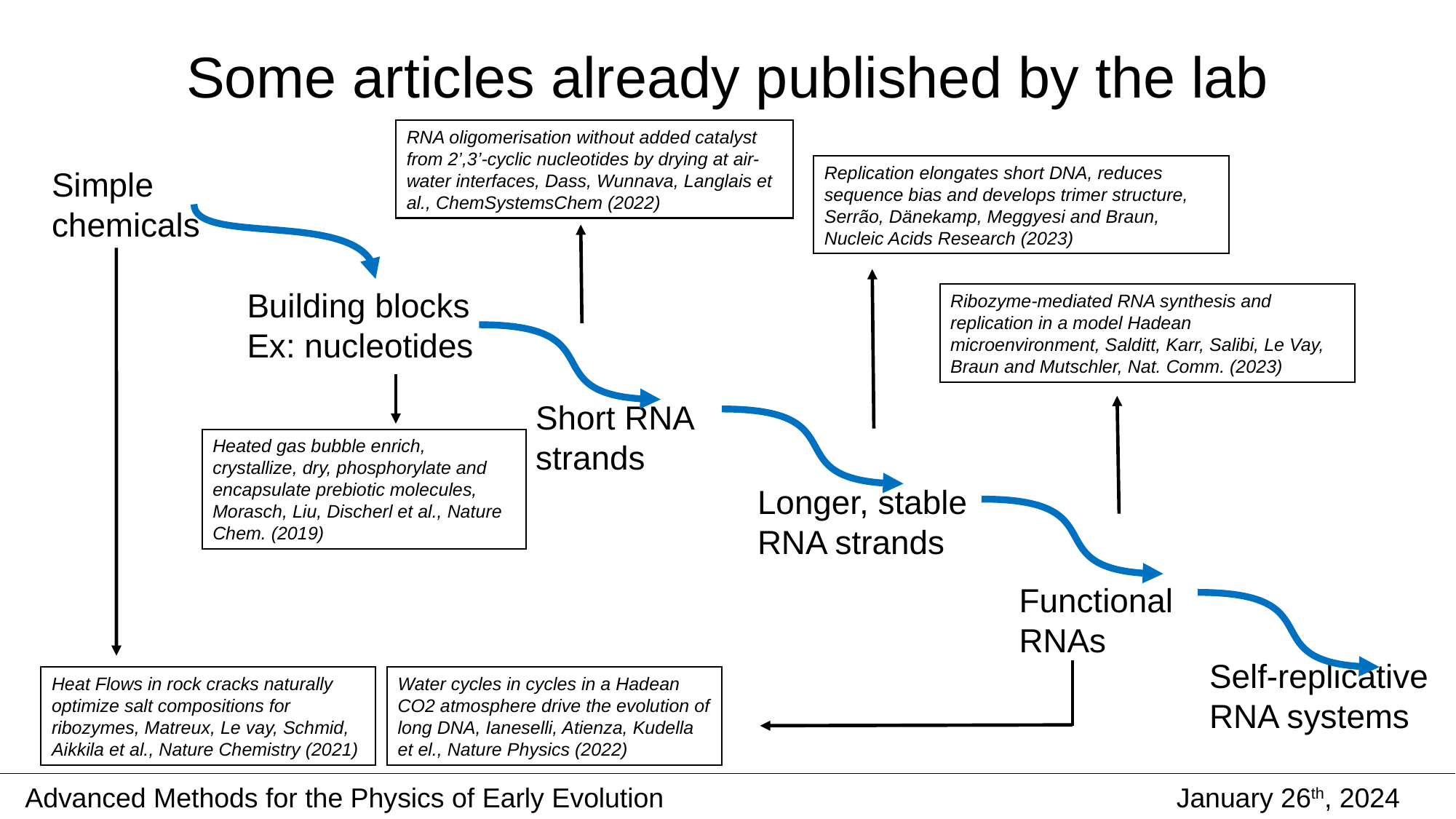

# Some articles already published by the lab
RNA oligomerisation without added catalyst from 2’,3’-cyclic nucleotides by drying at air-water interfaces, Dass, Wunnava, Langlais et al., ChemSystemsChem (2022)
Replication elongates short DNA, reduces sequence bias and develops trimer structure, Serrão, Dänekamp, Meggyesi and Braun, Nucleic Acids Research (2023)
Simple chemicals
Building blocks
Ex: nucleotides
Ribozyme-mediated RNA synthesis and replication in a model Hadean microenvironment, Salditt, Karr, Salibi, Le Vay, Braun and Mutschler, Nat. Comm. (2023)
Short RNA strands
Heated gas bubble enrich, crystallize, dry, phosphorylate and encapsulate prebiotic molecules, Morasch, Liu, Discherl et al., Nature Chem. (2019)
Longer, stable RNA strands
Functional RNAs
Self-replicative RNA systems
Heat Flows in rock cracks naturally optimize salt compositions for ribozymes, Matreux, Le vay, Schmid, Aikkila et al., Nature Chemistry (2021)
Water cycles in cycles in a Hadean CO2 atmosphere drive the evolution of long DNA, Ianeselli, Atienza, Kudella et el., Nature Physics (2022)
Advanced Methods for the Physics of Early Evolution
January 26th, 2024